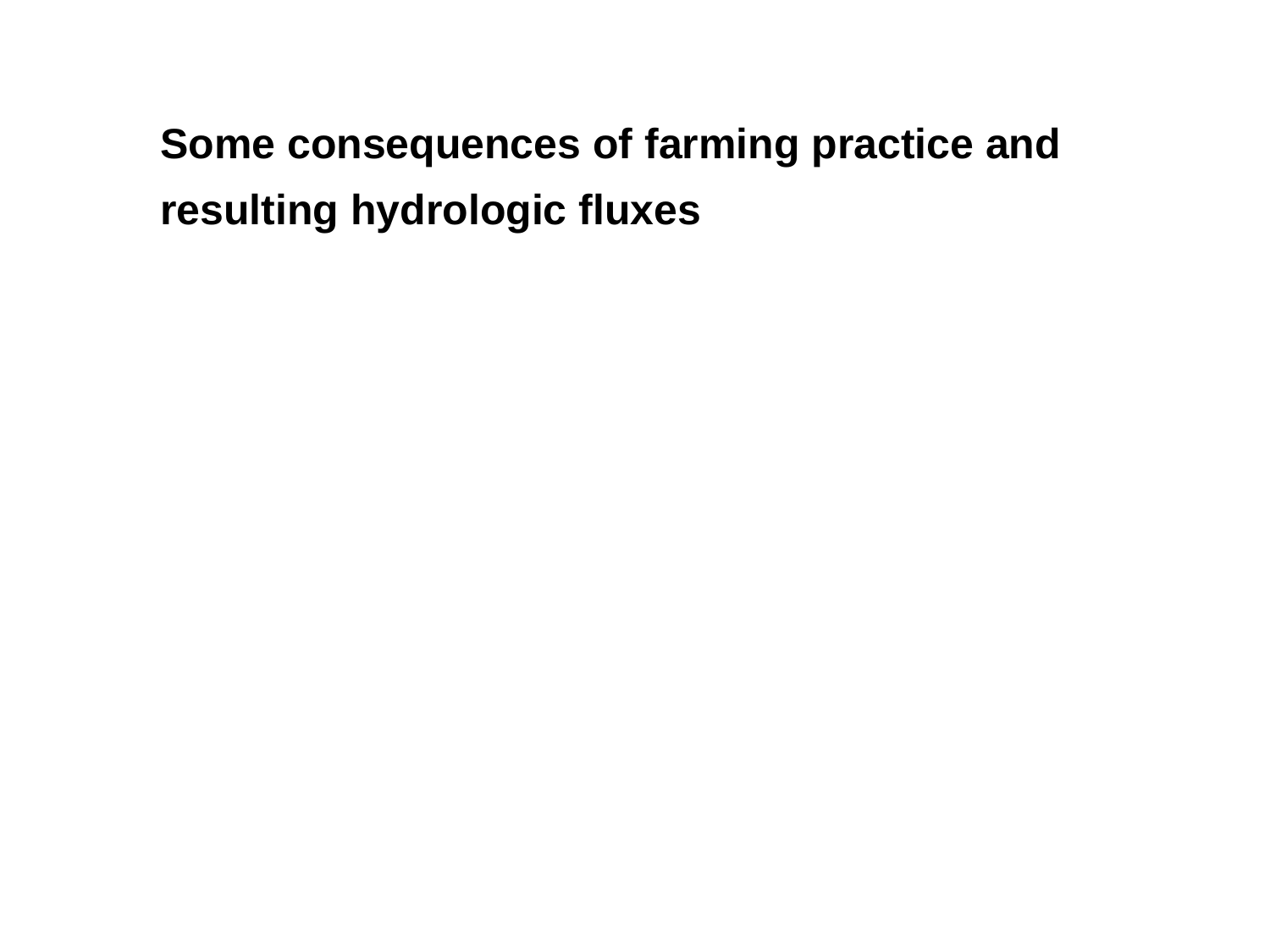

Some consequences of farming practice and resulting hydrologic fluxes